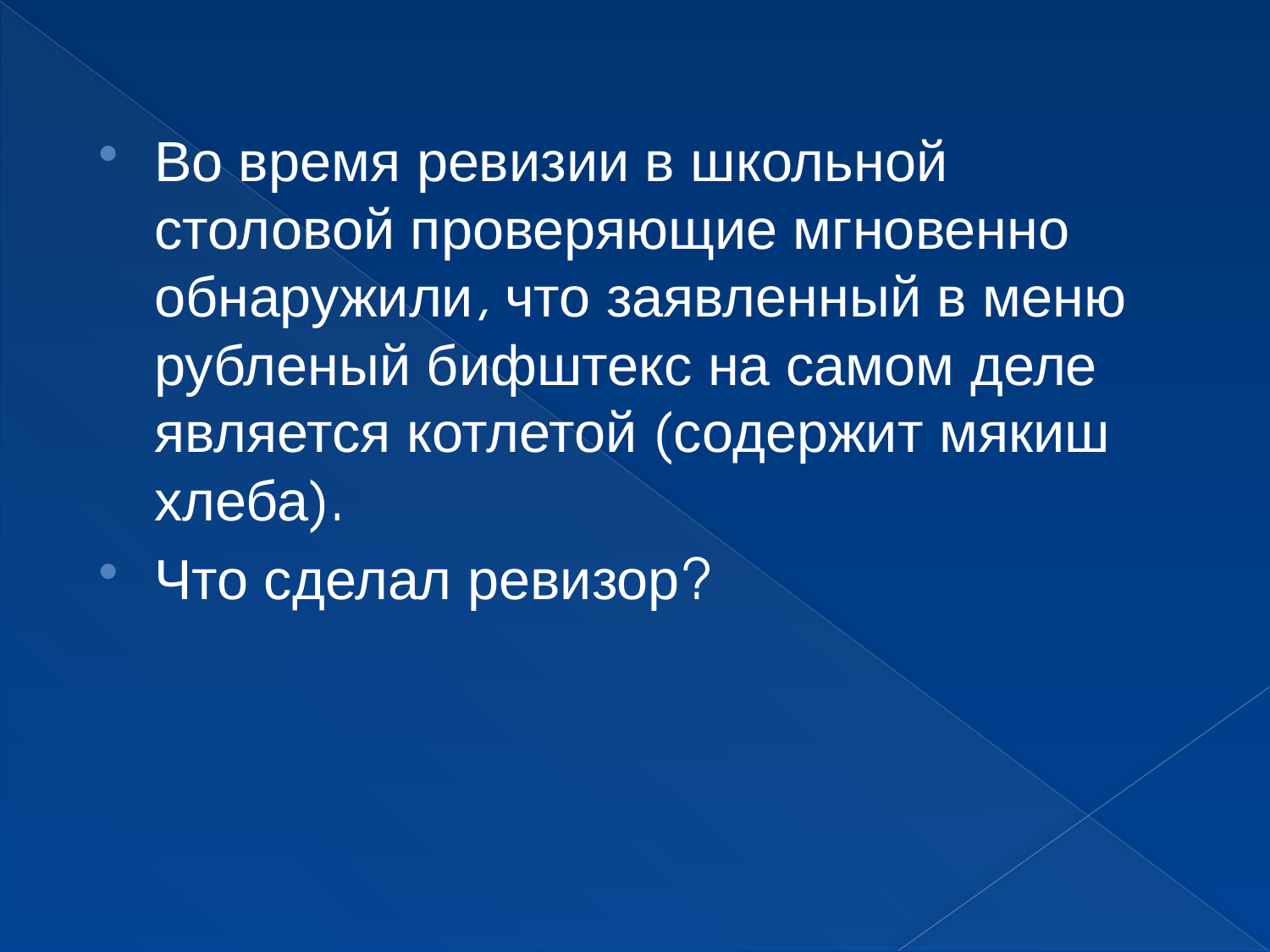

Во время ревизии в школьной столовой проверяющие мгновенно обнаружили, что заявленный в меню рубленый бифштекс на самом деле является котлетой (содержит мякиш хлеба).
Что сделал ревизор?